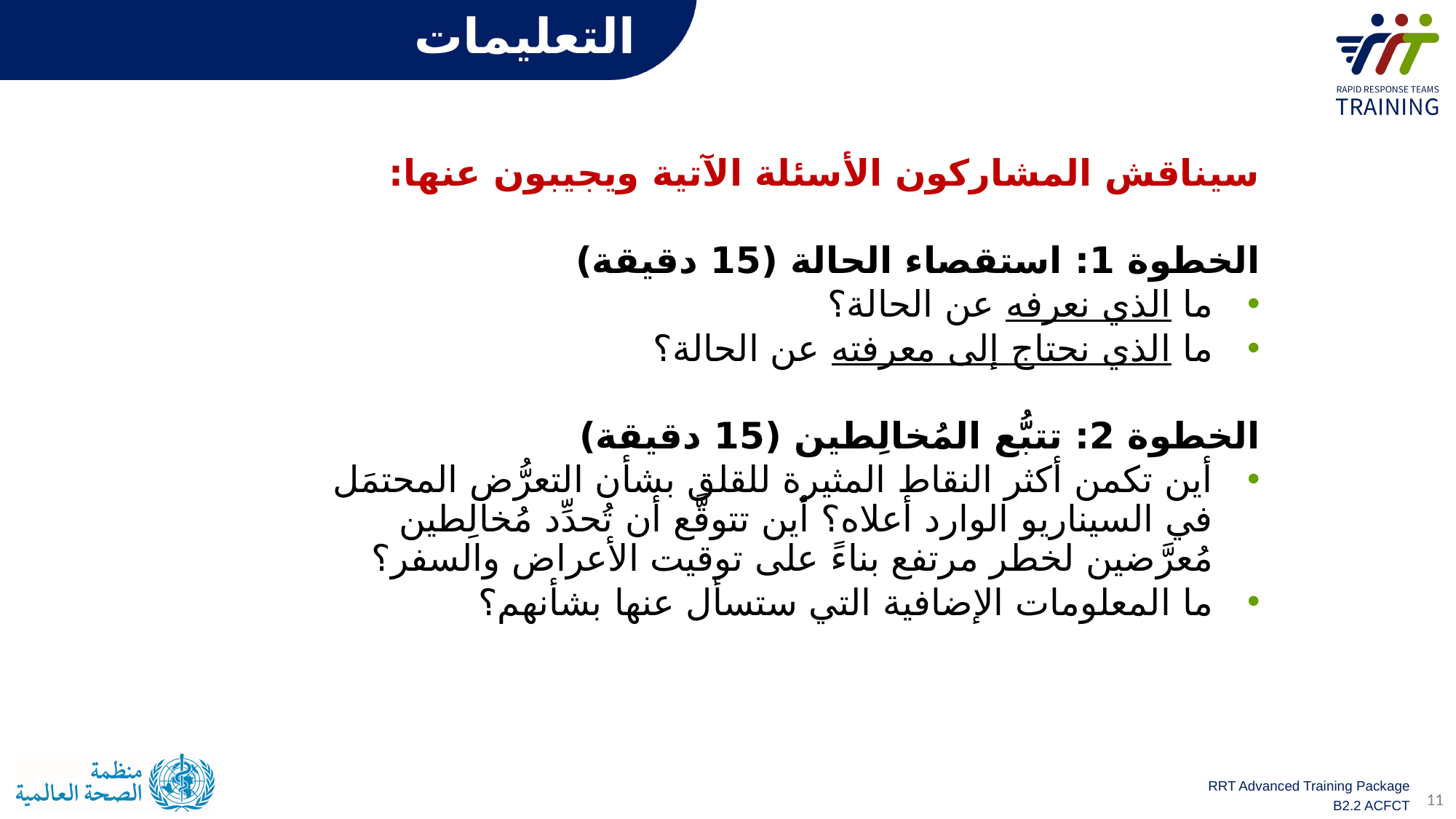

التعليمات
سيناقش المشاركون الأسئلة الآتية ويجيبون عنها:

الخطوة 1: استقصاء الحالة (15 دقيقة)
ما الذي نعرفه عن الحالة؟
ما الذي نحتاج إلى معرفته عن الحالة؟

الخطوة 2: تتبُّع المُخالِطين (15 دقيقة)
أين تكمن أكثر النقاط المثيرة للقلق بشأن التعرُّض المحتمَل في السيناريو الوارد أعلاه؟ أين تتوقَّع أن تُحدِّد مُخالِطين مُعرَّضين لخطر مرتفع بناءً على توقيت الأعراض والسفر؟
ما المعلومات الإضافية التي ستسأل عنها بشأنهم؟